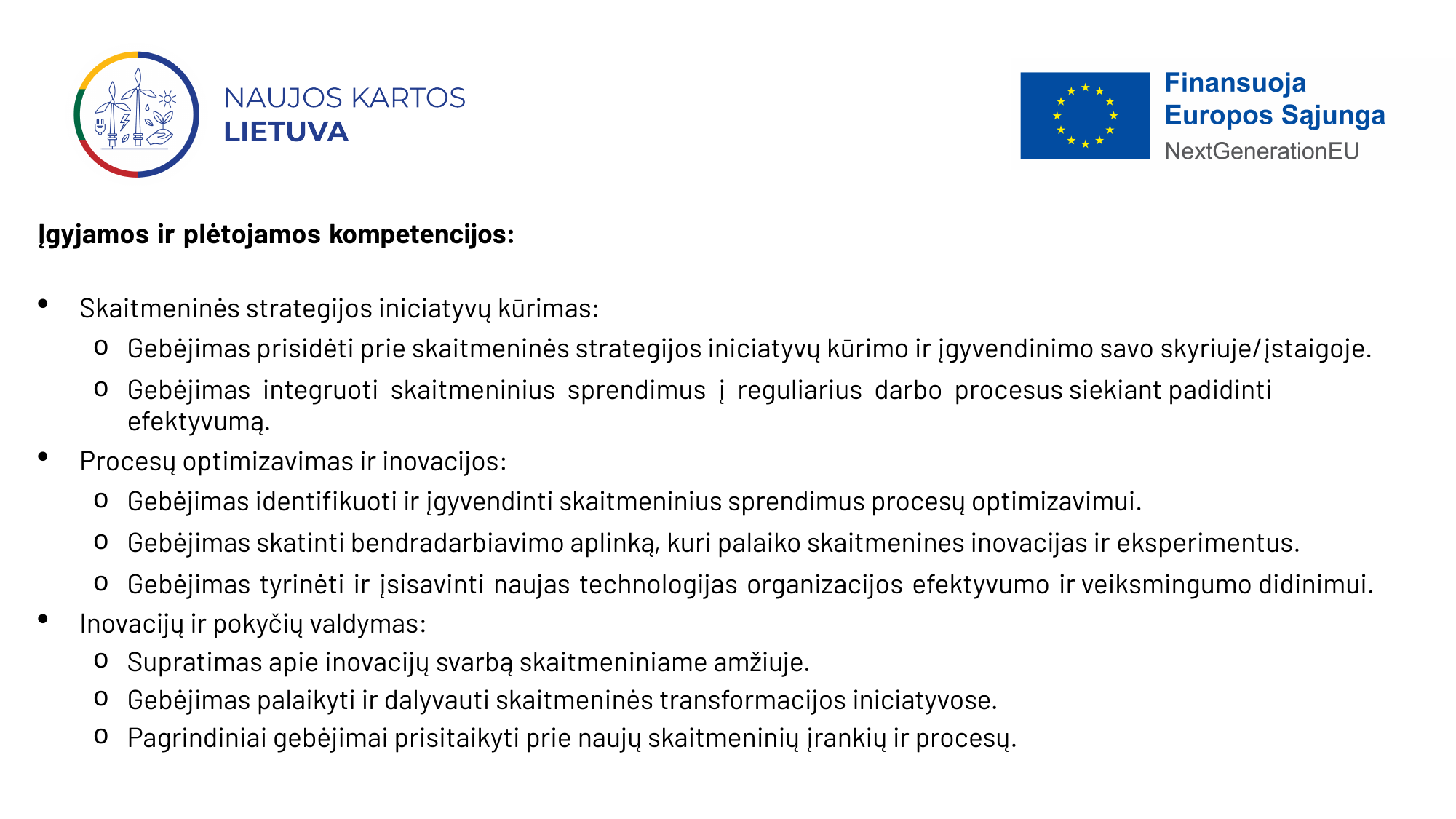

Įgyjamos ir plėtojamos kompetencijos:

Skaitmeninės strategijos iniciatyvų kūrimas:
Gebėjimas prisidėti prie skaitmeninės strategijos iniciatyvų kūrimo ir įgyvendinimo savo skyriuje/įstaigoje.
Gebėjimas integruoti skaitmeninius sprendimus į reguliarius darbo procesus siekiant padidinti efektyvumą.
Procesų optimizavimas ir inovacijos:
Gebėjimas identifikuoti ir įgyvendinti skaitmeninius sprendimus procesų optimizavimui.
Gebėjimas skatinti bendradarbiavimo aplinką, kuri palaiko skaitmenines inovacijas ir eksperimentus.
Gebėjimas tyrinėti ir įsisavinti naujas technologijas organizacijos efektyvumo ir veiksmingumo didinimui.
Inovacijų ir pokyčių valdymas:
Supratimas apie inovacijų svarbą skaitmeniniame amžiuje.
Gebėjimas palaikyti ir dalyvauti skaitmeninės transformacijos iniciatyvose.
Pagrindiniai gebėjimai prisitaikyti prie naujų skaitmeninių įrankių ir procesų.